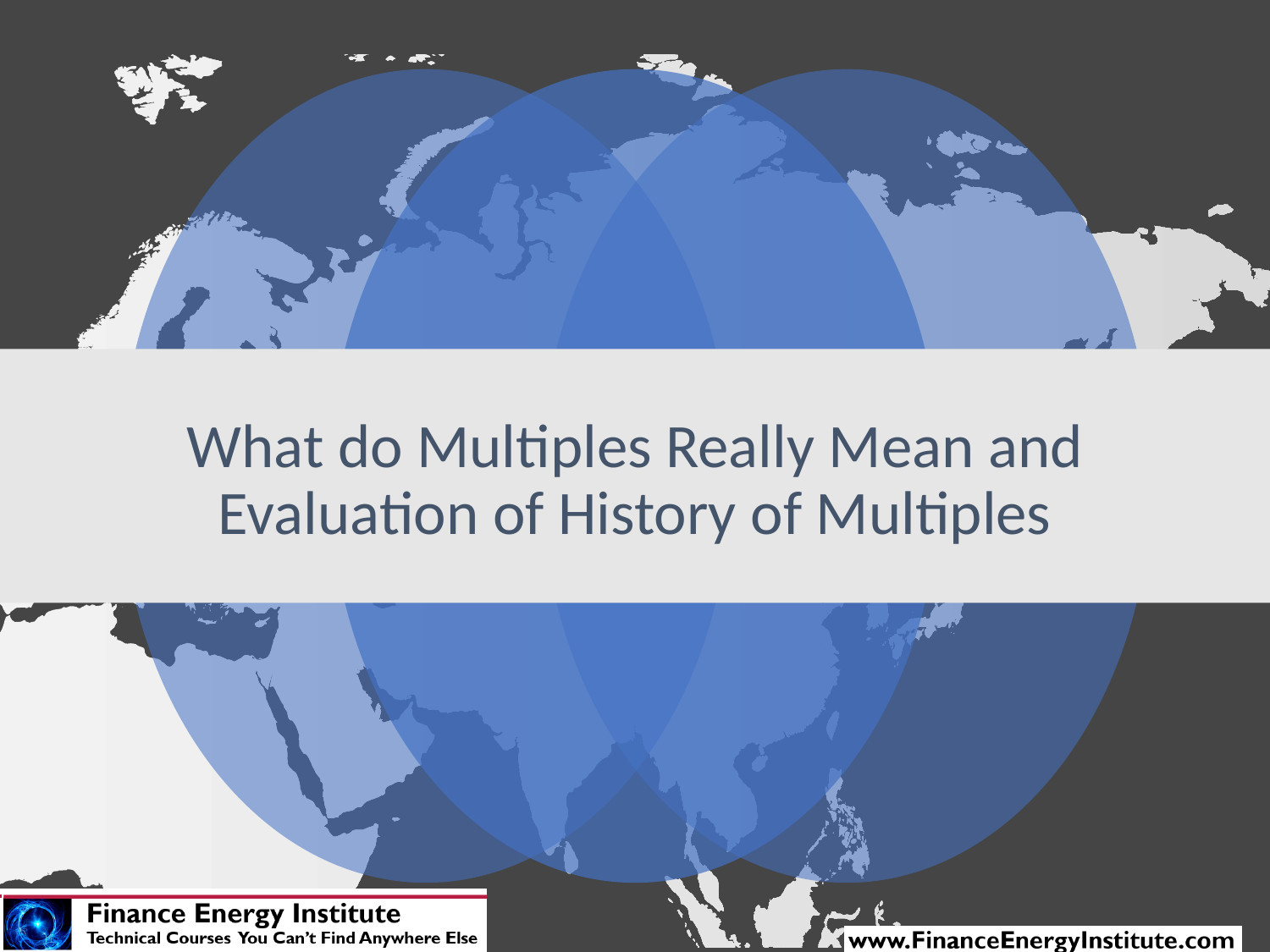

# What do Multiples Really Mean and Evaluation of History of Multiples